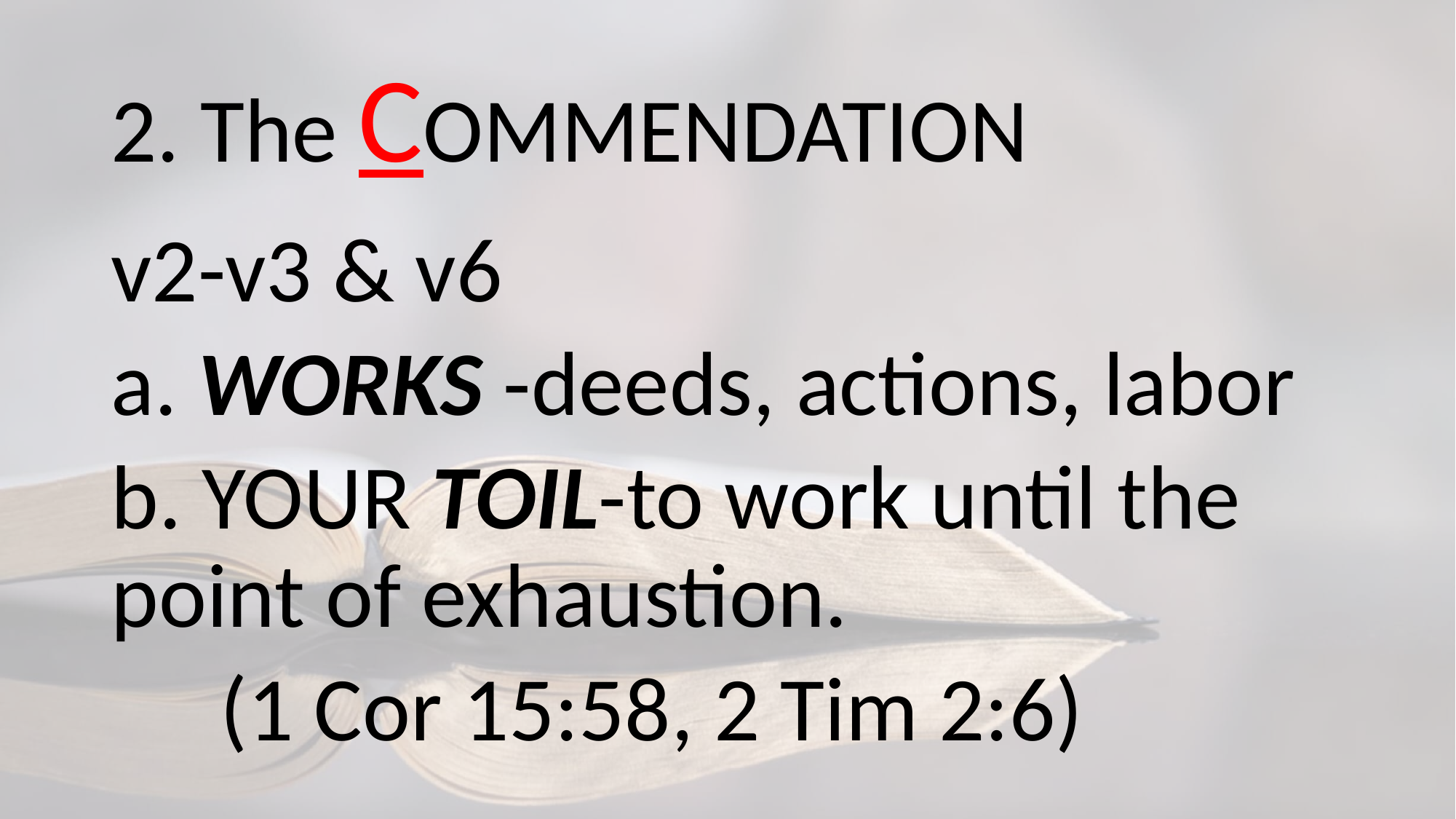

# 2. The COMMENDATION
v2-v3 & v6
a. WORKS -deeds, actions, labor
b. YOUR TOIL-to work until the point of exhaustion.
	(1 Cor 15:58, 2 Tim 2:6)